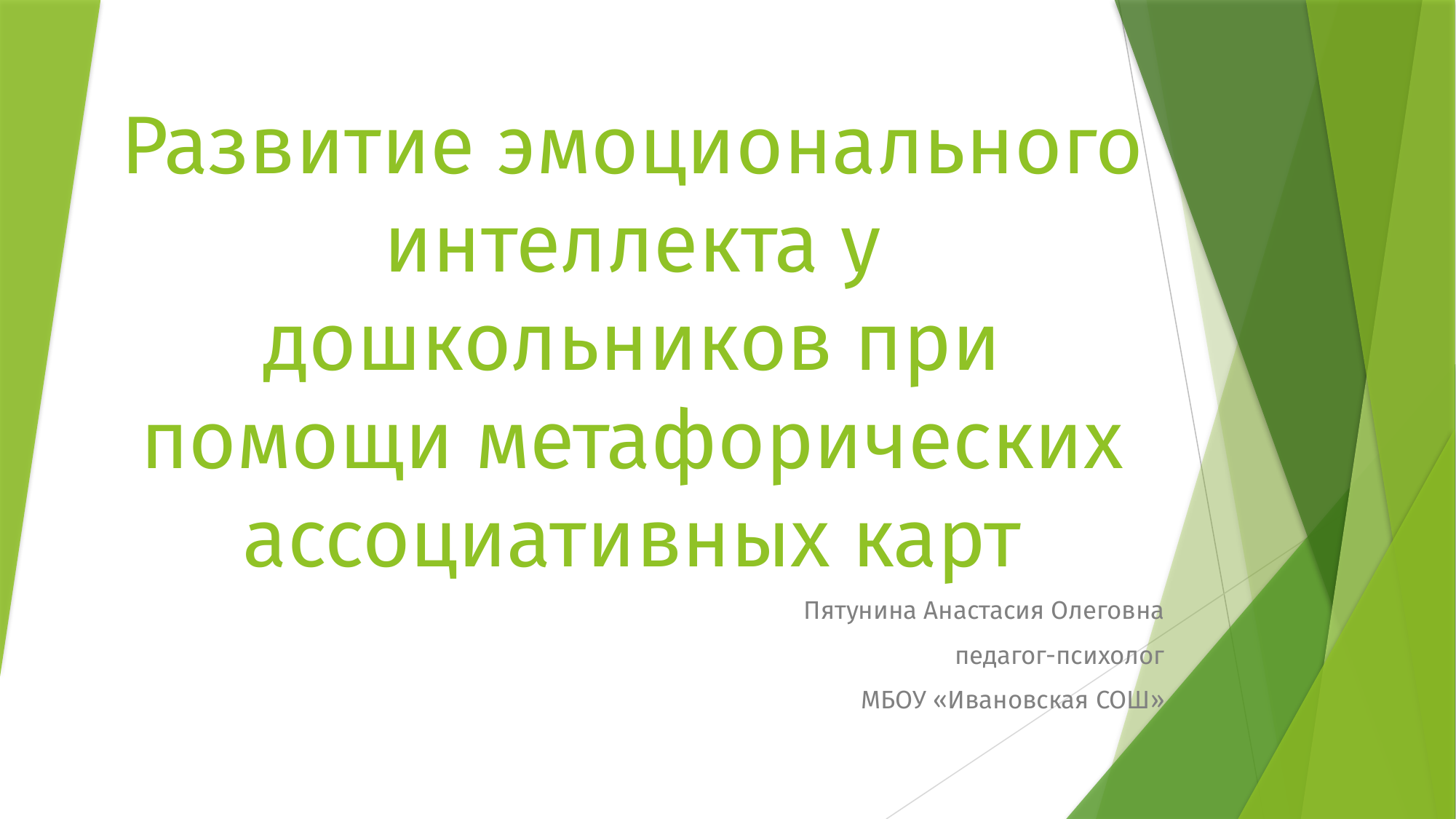

# Развитие эмоционального интеллекта у дошкольников при помощи метафорических ассоциативных карт
Пятунина Анастасия Олеговна
педагог-психолог
МБОУ «Ивановская СОШ»